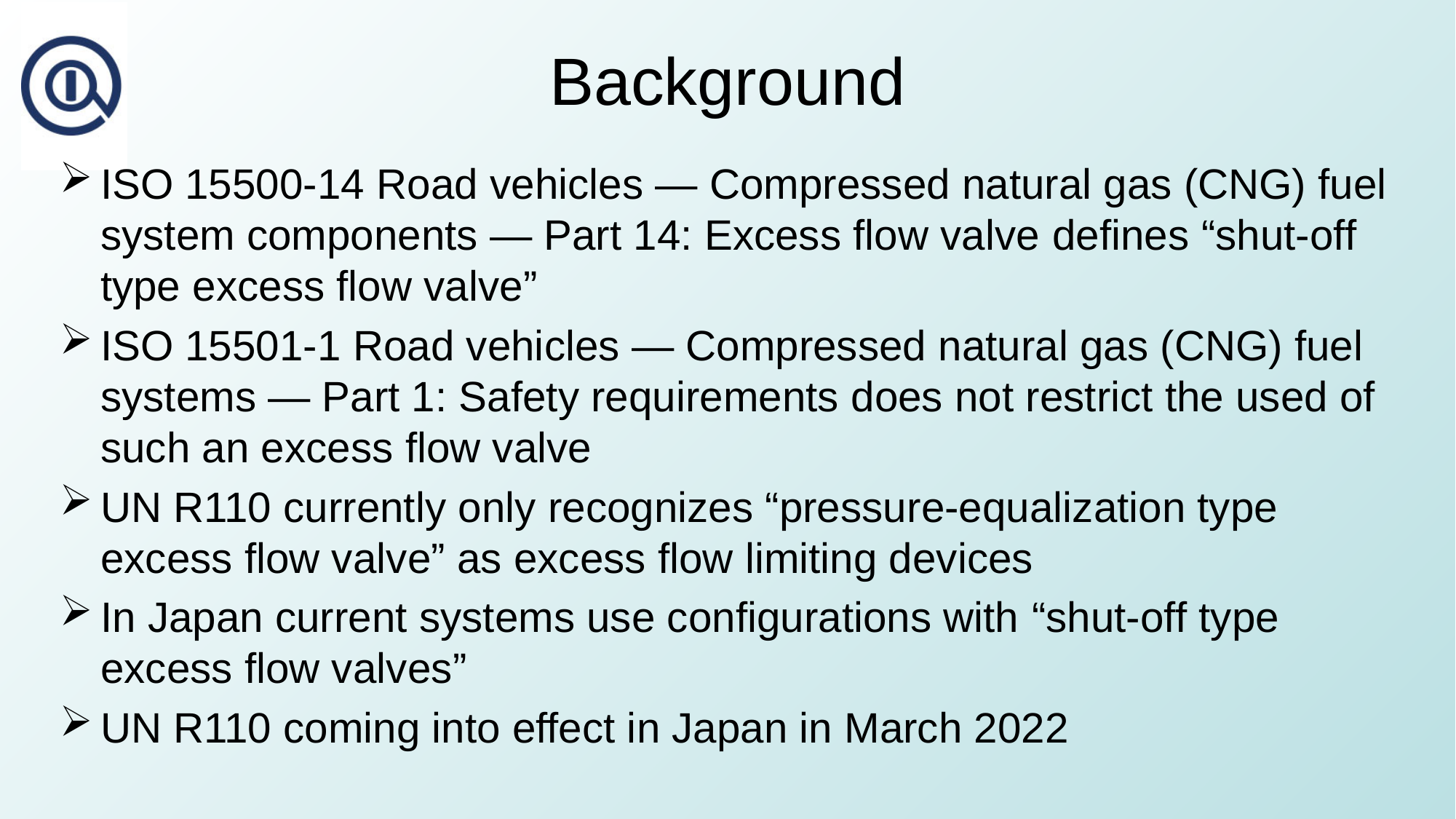

# Background
ISO 15500-14 Road vehicles — Compressed natural gas (CNG) fuel system components — Part 14: Excess flow valve defines “shut-off type excess flow valve”
ISO 15501-1 Road vehicles — Compressed natural gas (CNG) fuel systems — Part 1: Safety requirements does not restrict the used of such an excess flow valve
UN R110 currently only recognizes “pressure-equalization type excess flow valve” as excess flow limiting devices
In Japan current systems use configurations with “shut-off type excess flow valves”
UN R110 coming into effect in Japan in March 2022